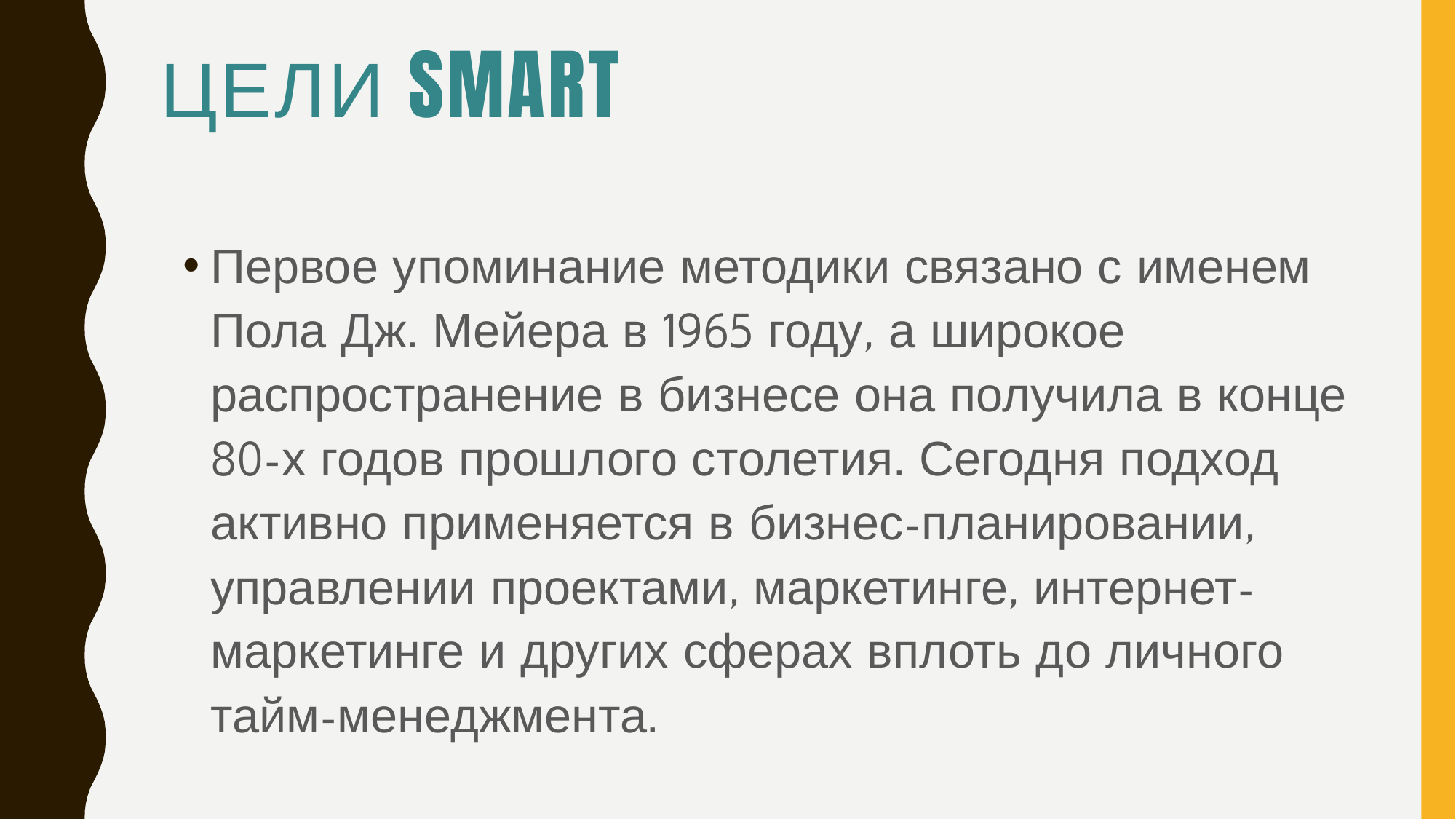

# Цели SMART
Первое упоминание методики связано с именем Пола Дж. Мейера в 1965 году, а широкое распространение в бизнесе она получила в конце 80-х годов прошлого столетия. Сегодня подход активно применяется в бизнес-планировании, управлении проектами, маркетинге, интернет-маркетинге и других сферах вплоть до личного тайм-менеджмента.